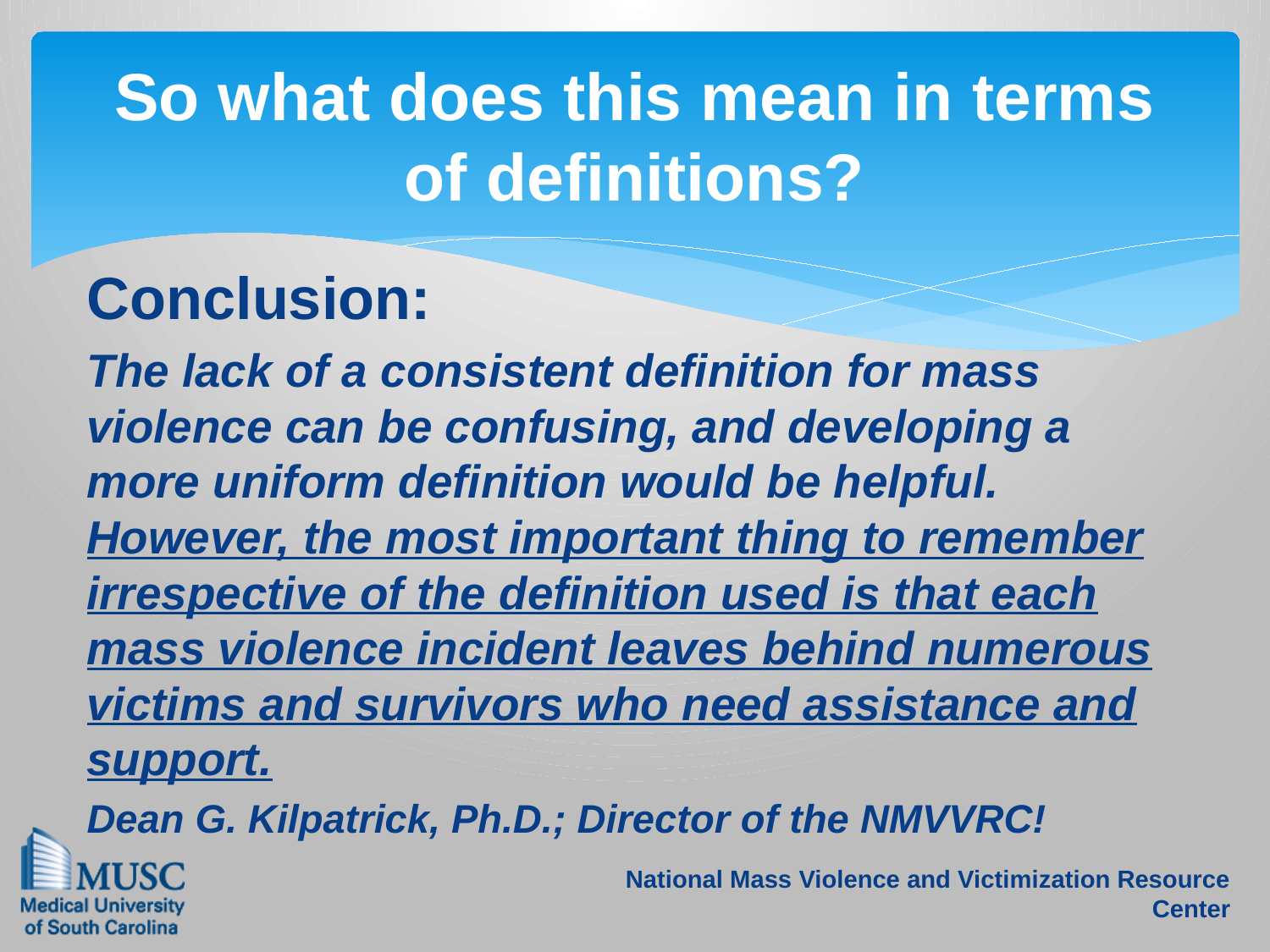

# So what does this mean in terms of definitions?
Conclusion:
The lack of a consistent definition for mass violence can be confusing, and developing a more uniform definition would be helpful. However, the most important thing to remember irrespective of the definition used is that each mass violence incident leaves behind numerous victims and survivors who need assistance and support.
Dean G. Kilpatrick, Ph.D.; Director of the NMVVRC!
National Mass Violence and Victimization Resource Center